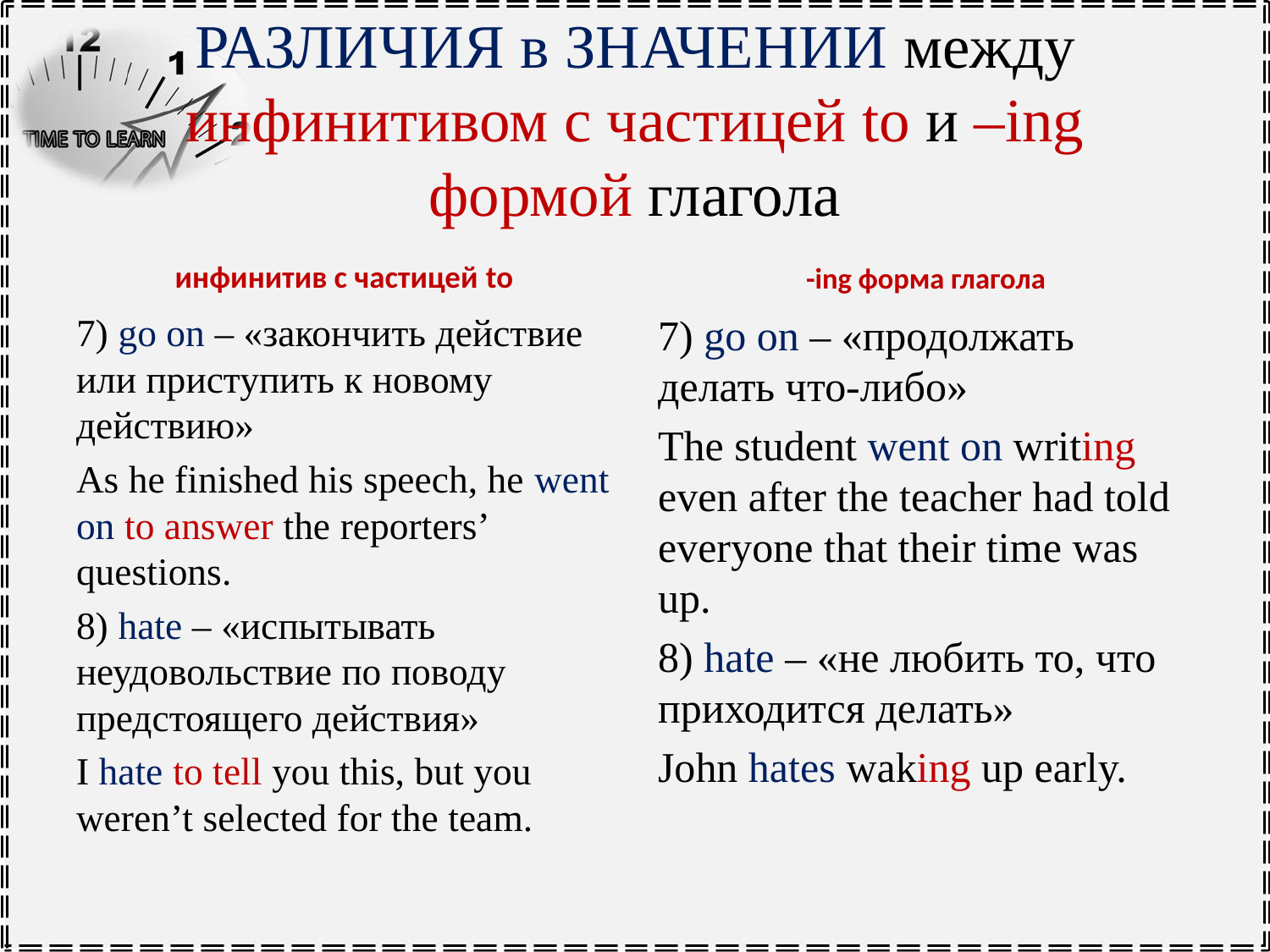

# РАЗЛИЧИЯ в ЗНАЧЕНИИ между инфинитивом с частицей to и –ing формой глагола

инфинитив с частицей to

-ing форма глагола

7) go on – «закончить действие или приступить к новому действию»
As he finished his speech, he went on to answer the reporters’ questions.
8) hate – «испытывать неудовольствие по поводу предстоящего действия»
I hate to tell you this, but you weren’t selected for the team.
7) go on – «продолжать делать что-либо»
The student went on writing even after the teacher had told everyone that their time was up.
8) hate – «не любить то, что приходится делать»
John hates waking up early.